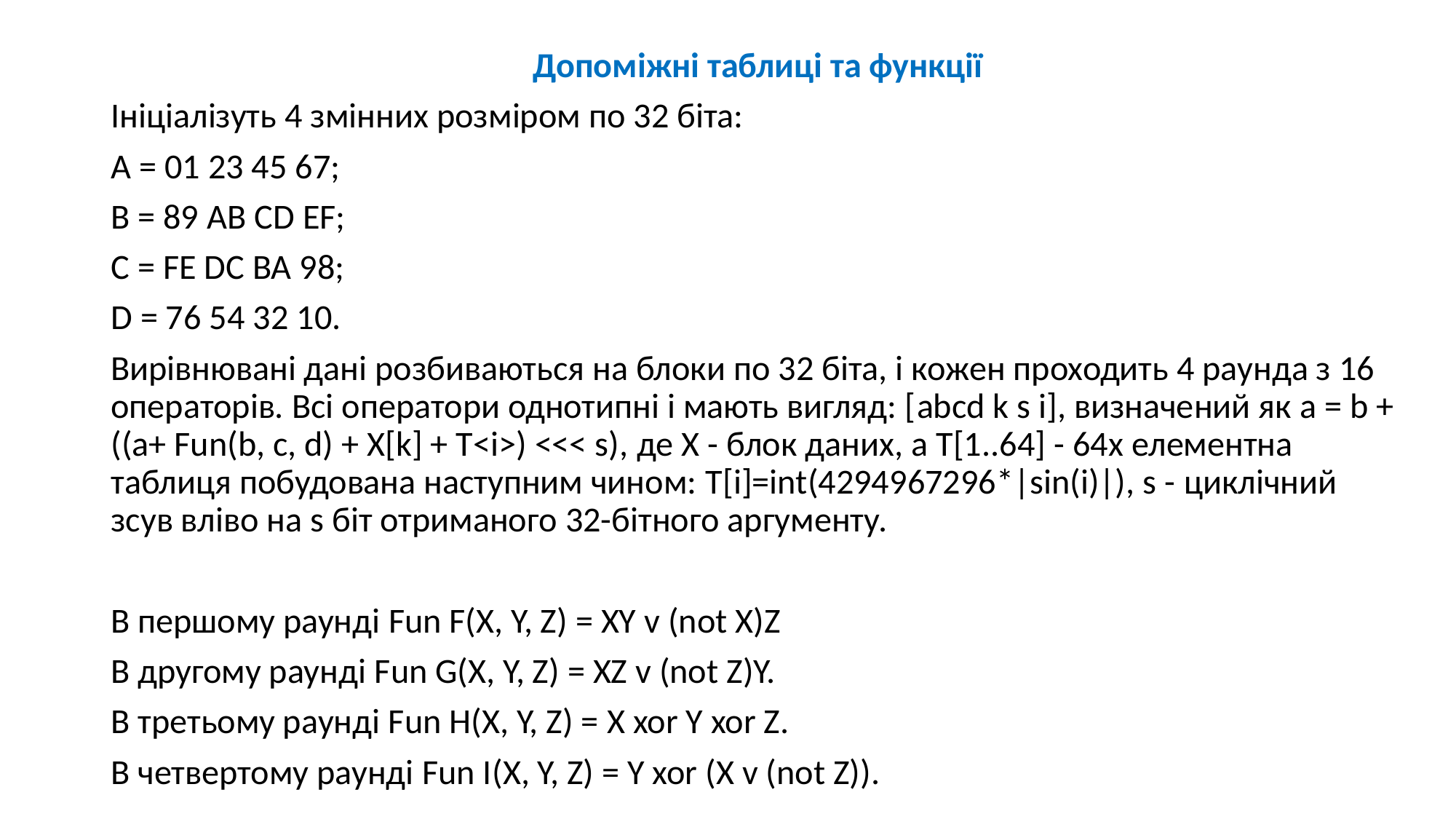

Допоміжні таблиці та функції
Ініціалізуть 4 змінних розміром по 32 біта:
А = 01 23 45 67;
В = 89 AB CD EF;
С = FE DC BA 98;
D = 76 54 32 10.
Вирівнювані дані розбиваються на блоки по 32 біта, і кожен проходить 4 раунда з 16 операторів. Всі оператори однотипні і мають вигляд: [abcd k s i], визначений як a = b + ((a+ Fun(b, c, d) + X[k] + T<i>) <<< s), де X - блок даних, а T[1..64] - 64х елементна таблиця побудована наступним чином: T[i]=int(4294967296*|sin(i)|), s - циклічний зсув вліво на s біт отриманого 32-бітного аргументу.

В першому раунді Fun F(X, Y, Z) = XY v (not X)Z
В другому раунді Fun G(X, Y, Z) = XZ v (not Z)Y.
В третьому раунді Fun Н(Х, Y, Z) = Х xor Y xor Z.
В четвертому раунді Fun I(Х, Y, Z) = Y xor (X v (not Z)).